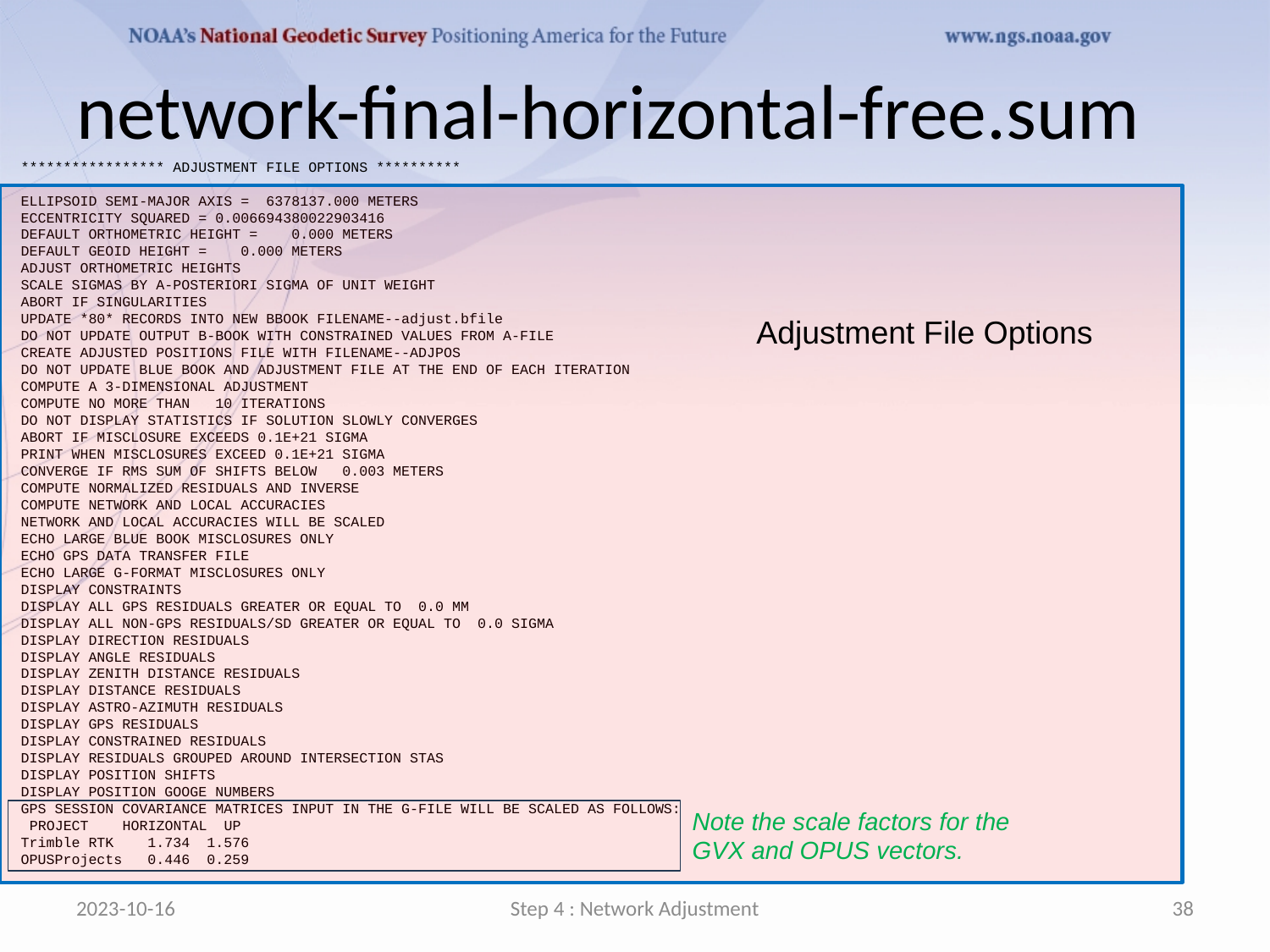

# network-final-horizontal-free.sum
 ***************** ADJUSTMENT FILE OPTIONS **********

 ELLIPSOID SEMI-MAJOR AXIS =  6378137.000 METERS
 ECCENTRICITY SQUARED = 0.006694380022903416
 DEFAULT ORTHOMETRIC HEIGHT =    0.000 METERS
 DEFAULT GEOID HEIGHT =    0.000 METERS
 ADJUST ORTHOMETRIC HEIGHTS
 SCALE SIGMAS BY A-POSTERIORI SIGMA OF UNIT WEIGHT
 ABORT IF SINGULARITIES
 UPDATE *80* RECORDS INTO NEW BBOOK FILENAME--adjust.bfile
 DO NOT UPDATE OUTPUT B-BOOK WITH CONSTRAINED VALUES FROM A-FILE
 CREATE ADJUSTED POSITIONS FILE WITH FILENAME--ADJPOS
 DO NOT UPDATE BLUE BOOK AND ADJUSTMENT FILE AT THE END OF EACH ITERATION
 COMPUTE A 3-DIMENSIONAL ADJUSTMENT
 COMPUTE NO MORE THAN   10 ITERATIONS
 DO NOT DISPLAY STATISTICS IF SOLUTION SLOWLY CONVERGES
 ABORT IF MISCLOSURE EXCEEDS 0.1E+21 SIGMA
 PRINT WHEN MISCLOSURES EXCEED 0.1E+21 SIGMA
 CONVERGE IF RMS SUM OF SHIFTS BELOW   0.003 METERS
 COMPUTE NORMALIZED RESIDUALS AND INVERSE
 COMPUTE NETWORK AND LOCAL ACCURACIES
 NETWORK AND LOCAL ACCURACIES WILL BE SCALED
 ECHO LARGE BLUE BOOK MISCLOSURES ONLY
 ECHO GPS DATA TRANSFER FILE
 ECHO LARGE G-FORMAT MISCLOSURES ONLY
 DISPLAY CONSTRAINTS
 DISPLAY ALL GPS RESIDUALS GREATER OR EQUAL TO  0.0 MM
 DISPLAY ALL NON-GPS RESIDUALS/SD GREATER OR EQUAL TO  0.0 SIGMA
 DISPLAY DIRECTION RESIDUALS
 DISPLAY ANGLE RESIDUALS
 DISPLAY ZENITH DISTANCE RESIDUALS
 DISPLAY DISTANCE RESIDUALS
 DISPLAY ASTRO-AZIMUTH RESIDUALS
 DISPLAY GPS RESIDUALS
 DISPLAY CONSTRAINED RESIDUALS
 DISPLAY RESIDUALS GROUPED AROUND INTERSECTION STAS
 DISPLAY POSITION SHIFTS
 DISPLAY POSITION GOOGE NUMBERS
 GPS SESSION COVARIANCE MATRICES INPUT IN THE G-FILE WILL BE SCALED AS FOLLOWS:
  PROJECT    HORIZONTAL  UP
 Trimble RTK    1.734  1.576
 OPUSProjects   0.446  0.259

Adjustment File Options
Note the scale factors for the GVX and OPUS vectors.

2023-10-16
Step 4 : Network Adjustment
38